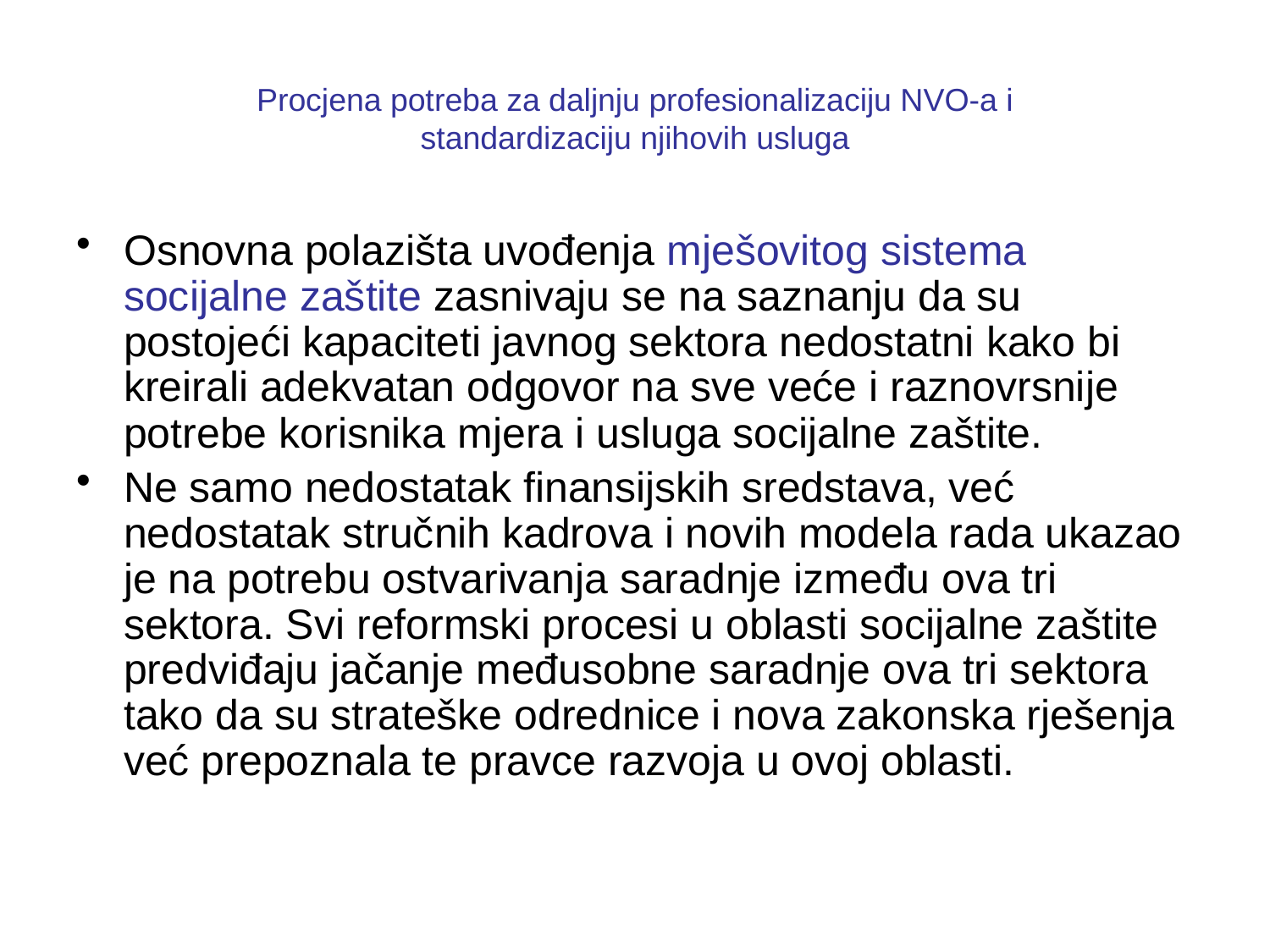

# Procjena potreba za daljnju profesionalizaciju NVO-a i standardizaciju njihovih usluga
Osnovna polazišta uvođenja mješovitog sistema socijalne zaštite zasnivaju se na saznanju da su postojeći kapaciteti javnog sektora nedostatni kako bi kreirali adekvatan odgovor na sve veće i raznovrsnije potrebe korisnika mjera i usluga socijalne zaštite.
Ne samo nedostatak finansijskih sredstava, već nedostatak stručnih kadrova i novih modela rada ukazao je na potrebu ostvarivanja saradnje između ova tri sektora. Svi reformski procesi u oblasti socijalne zaštite predviđaju jačanje međusobne saradnje ova tri sektora tako da su strateške odrednice i nova zakonska rješenja već prepoznala te pravce razvoja u ovoj oblasti.